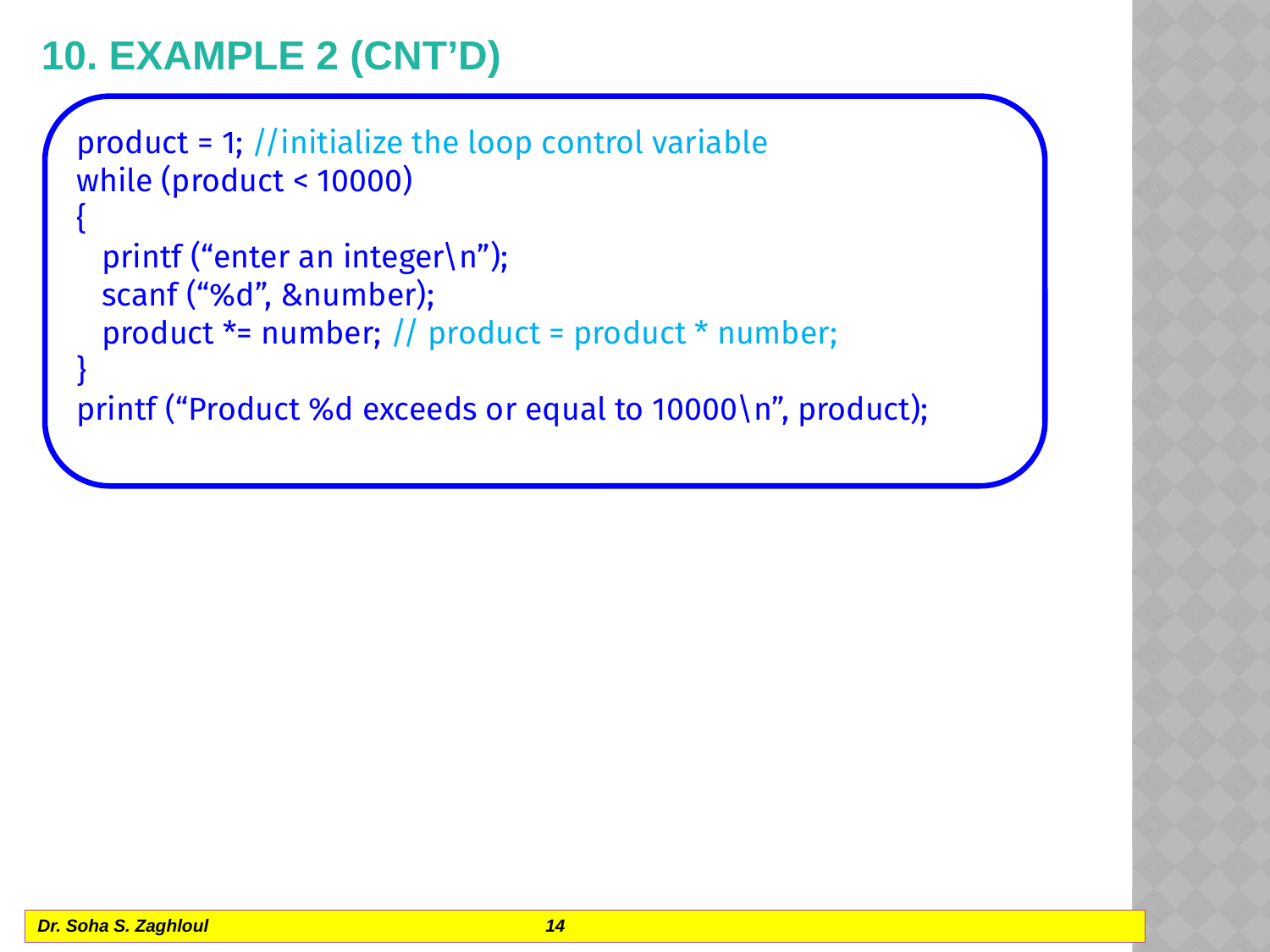

# 10. EXAMPLE 2 (cnt’d)
product = 1; //initialize the loop control variable
while (product < 10000)
{
   printf (“enter an integer\n”);
   scanf (“%d”, &number);
   product *= number; // product = product * number;
}
printf (“Product %d exceeds or equal to 10000\n”, product);
Dr. Soha S. Zaghloul			14